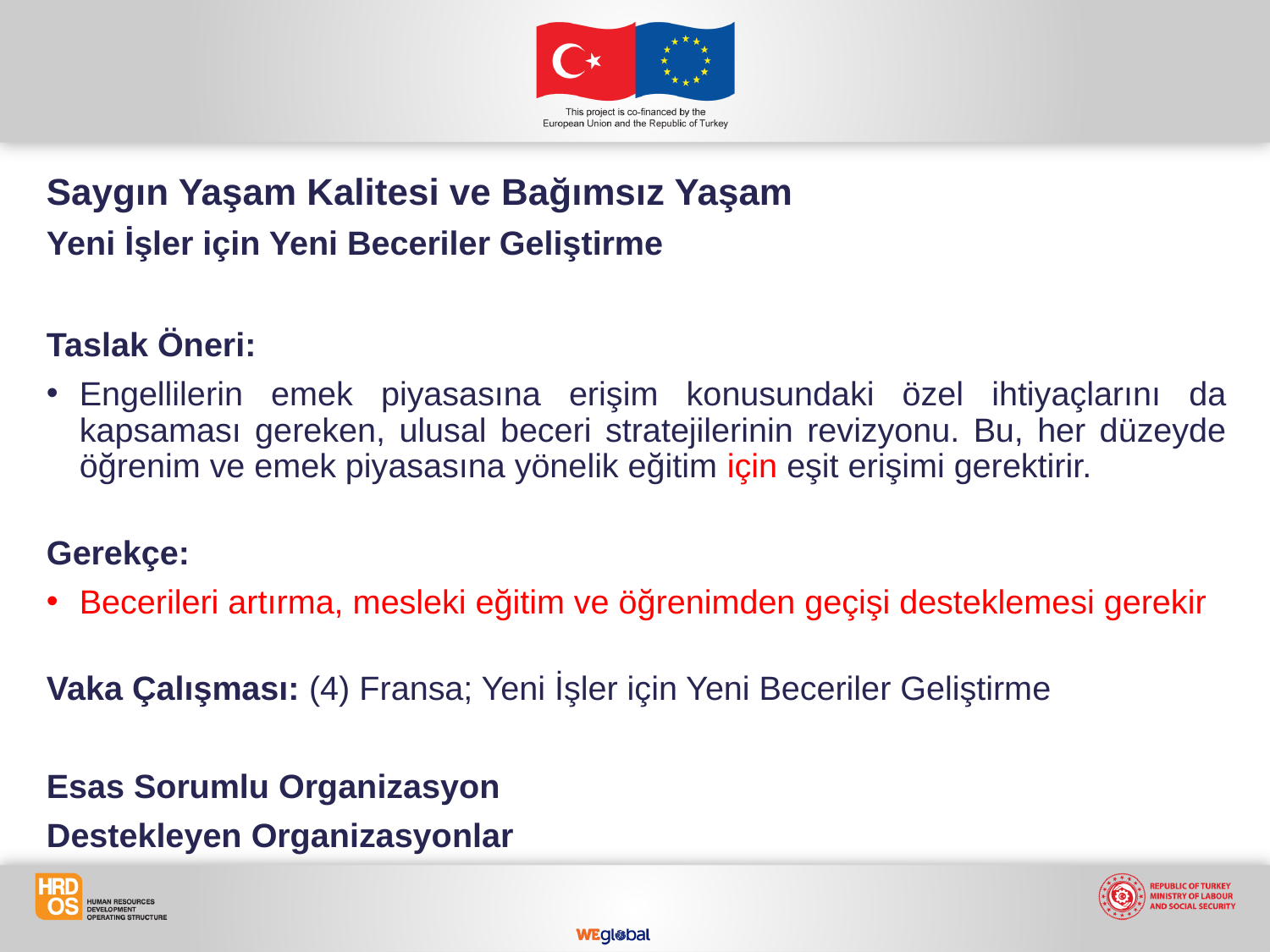

Saygın Yaşam Kalitesi ve Bağımsız Yaşam
Yeni İşler için Yeni Beceriler Geliştirme

Taslak Öneri:
Engellilerin emek piyasasına erişim konusundaki özel ihtiyaçlarını da kapsaması gereken, ulusal beceri stratejilerinin revizyonu. Bu, her düzeyde öğrenim ve emek piyasasına yönelik eğitim için eşit erişimi gerektirir.

Gerekçe:
Becerileri artırma, mesleki eğitim ve öğrenimden geçişi desteklemesi gerekir

Vaka Çalışması: (4) Fransa; Yeni İşler için Yeni Beceriler Geliştirme

Esas Sorumlu Organizasyon
Destekleyen Organizasyonlar